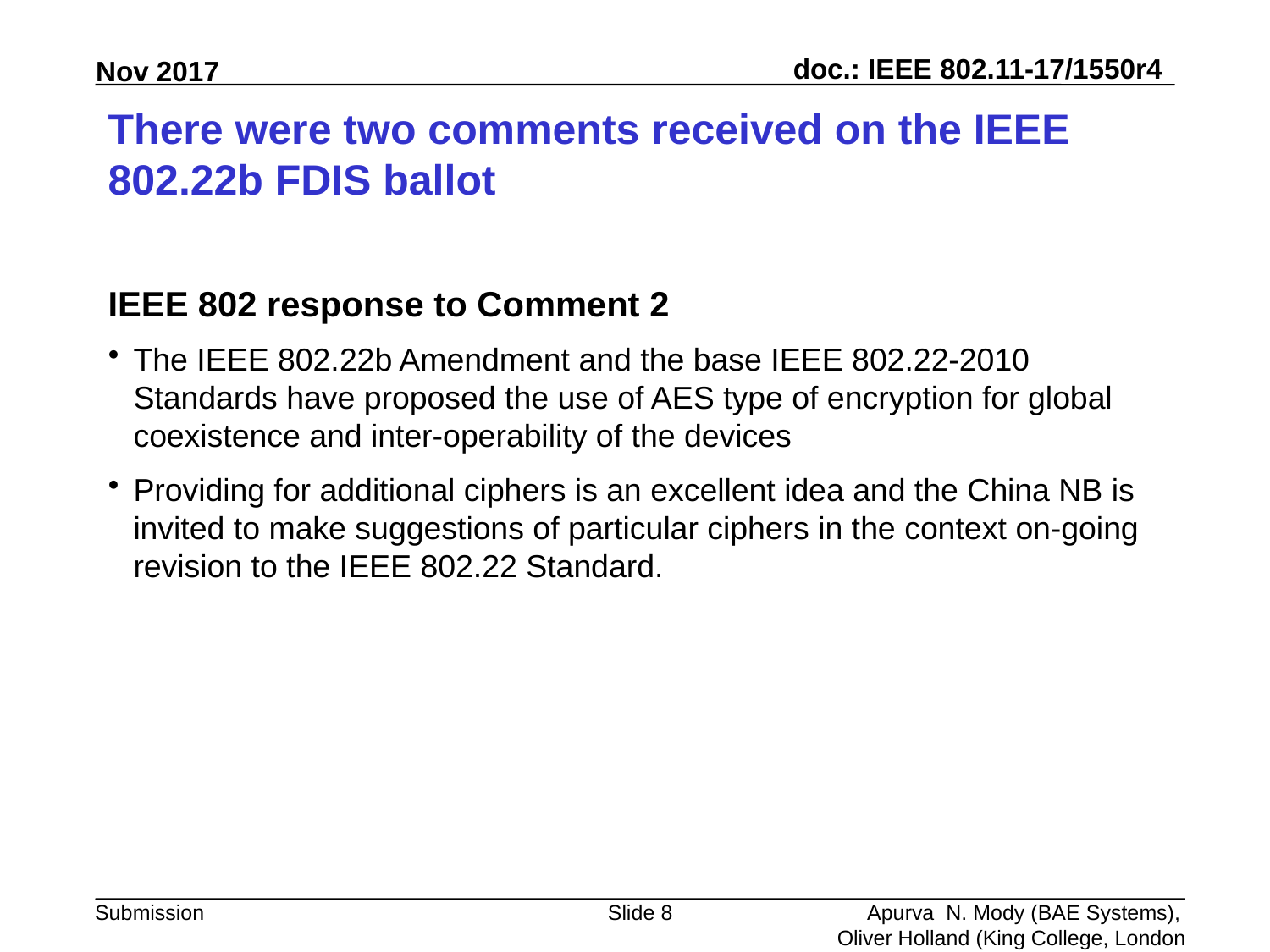

# There were two comments received on the IEEE 802.22b FDIS ballot
IEEE 802 response to Comment 2
The IEEE 802.22b Amendment and the base IEEE 802.22-2010 Standards have proposed the use of AES type of encryption for global coexistence and inter-operability of the devices
Providing for additional ciphers is an excellent idea and the China NB is invited to make suggestions of particular ciphers in the context on-going revision to the IEEE 802.22 Standard.
Slide 8
Apurva  N. Mody (BAE Systems),
Oliver Holland (King College, London